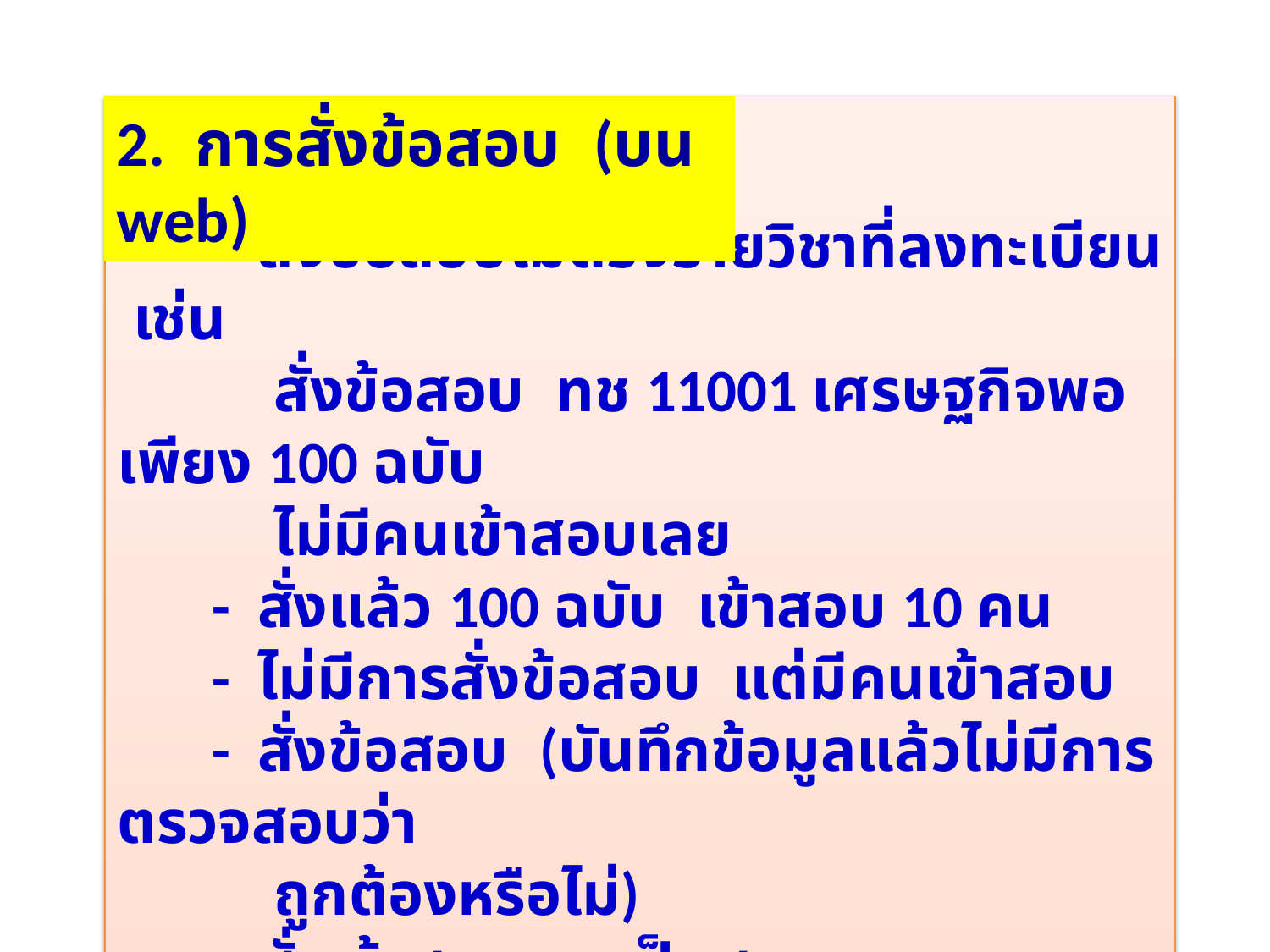

2.  การสั่งข้อสอบ  (บน  web)

       -  สั่งข้อสอบไม่ตรงรายวิชาที่ลงทะเบียน  เช่น
          สั่งข้อสอบ  ทช 11001 เศรษฐกิจพอเพียง 100 ฉบับ
          ไม่มีคนเข้าสอบเลย
       -  สั่งแล้ว 100 ฉบับ  เข้าสอบ 10 คน
       -  ไม่มีการสั่งข้อสอบ  แต่มีคนเข้าสอบ
       -  สั่งข้อสอบ  (บันทึกข้อมูลแล้วไม่มีการตรวจสอบว่า
          ถูกต้องหรือไม่)
       -  สั่งเข้าสอบขาดเป็นสนาม